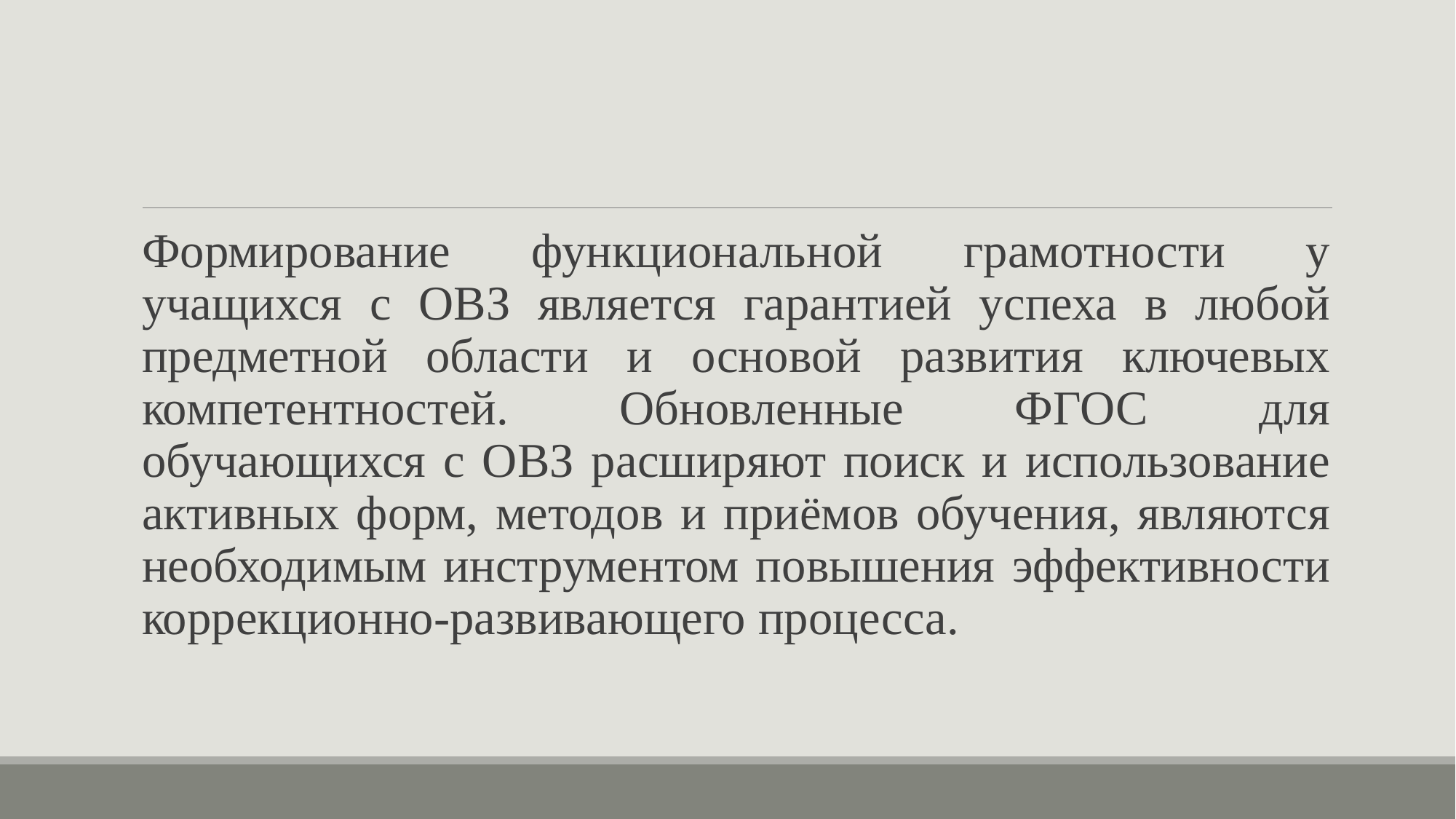

#
Формирование функциональной грамотности у учащихся с ОВЗ является гарантией успеха в любой предметной области и основой развития ключевых компетентностей. Обновленные ФГОС для обучающихся с ОВЗ расширяют поиск и использование активных форм, методов и приёмов обучения, являются необходимым инструментом повышения эффективности коррекционно-развивающего процесса.